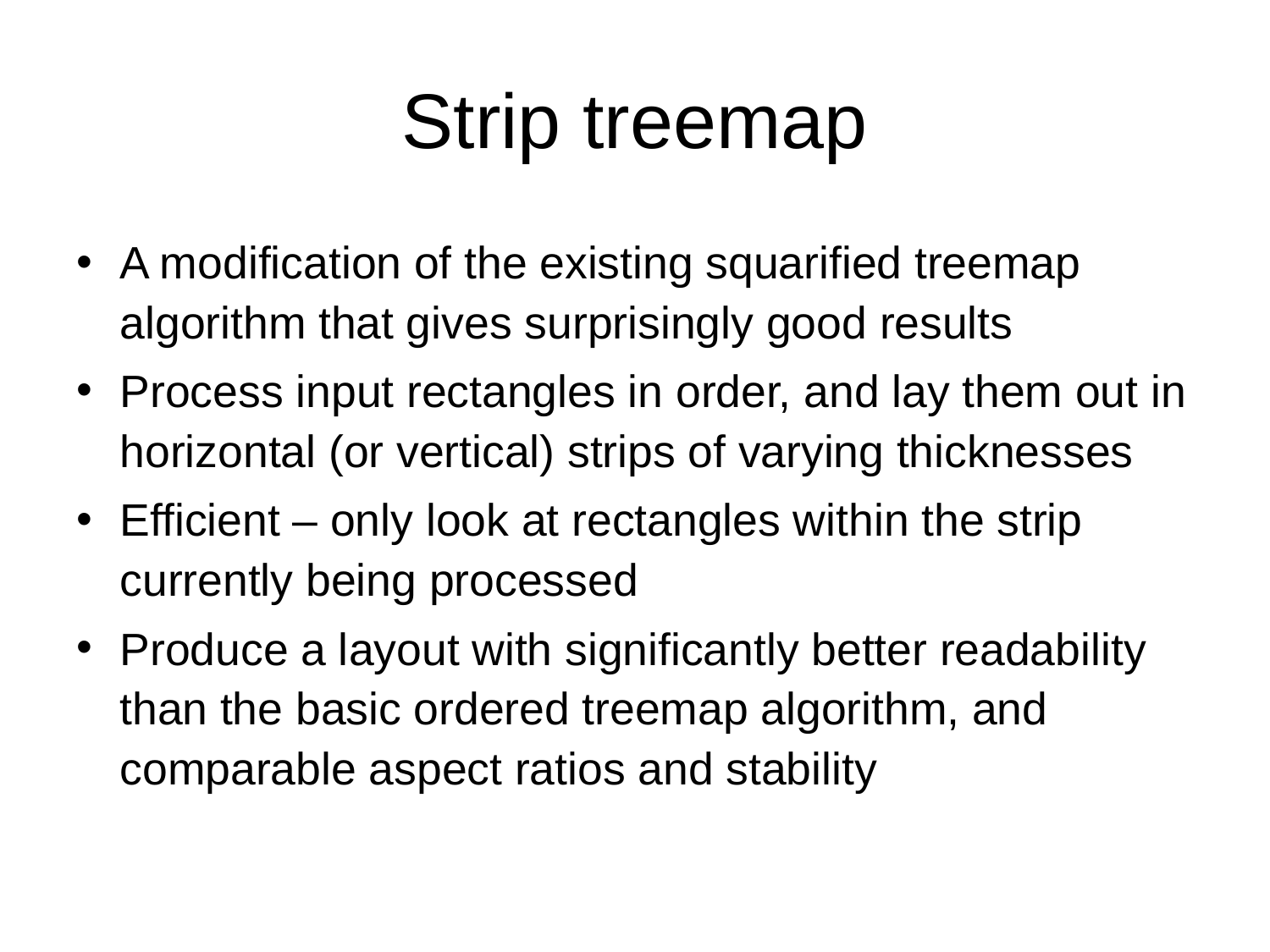

# Strip treemap
A modification of the existing squarified treemap algorithm that gives surprisingly good results
Process input rectangles in order, and lay them out in horizontal (or vertical) strips of varying thicknesses
Efficient – only look at rectangles within the strip currently being processed
Produce a layout with significantly better readability than the basic ordered treemap algorithm, and comparable aspect ratios and stability